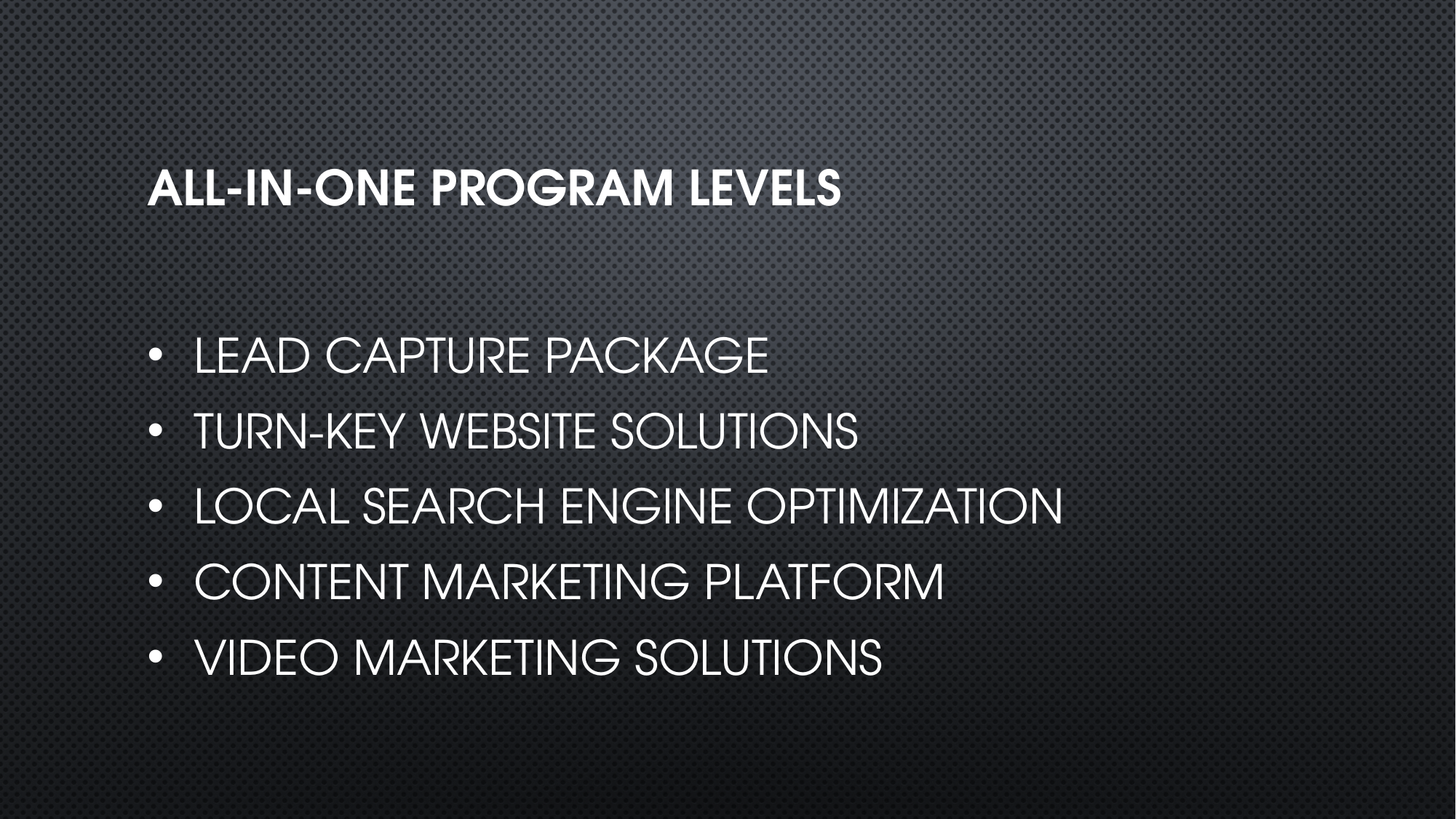

# All-in-One Program Levels
 Lead Capture Package
 Turn-Key Website Solutions
 Local Search Engine Optimization
 Content Marketing Platform
 Video Marketing Solutions